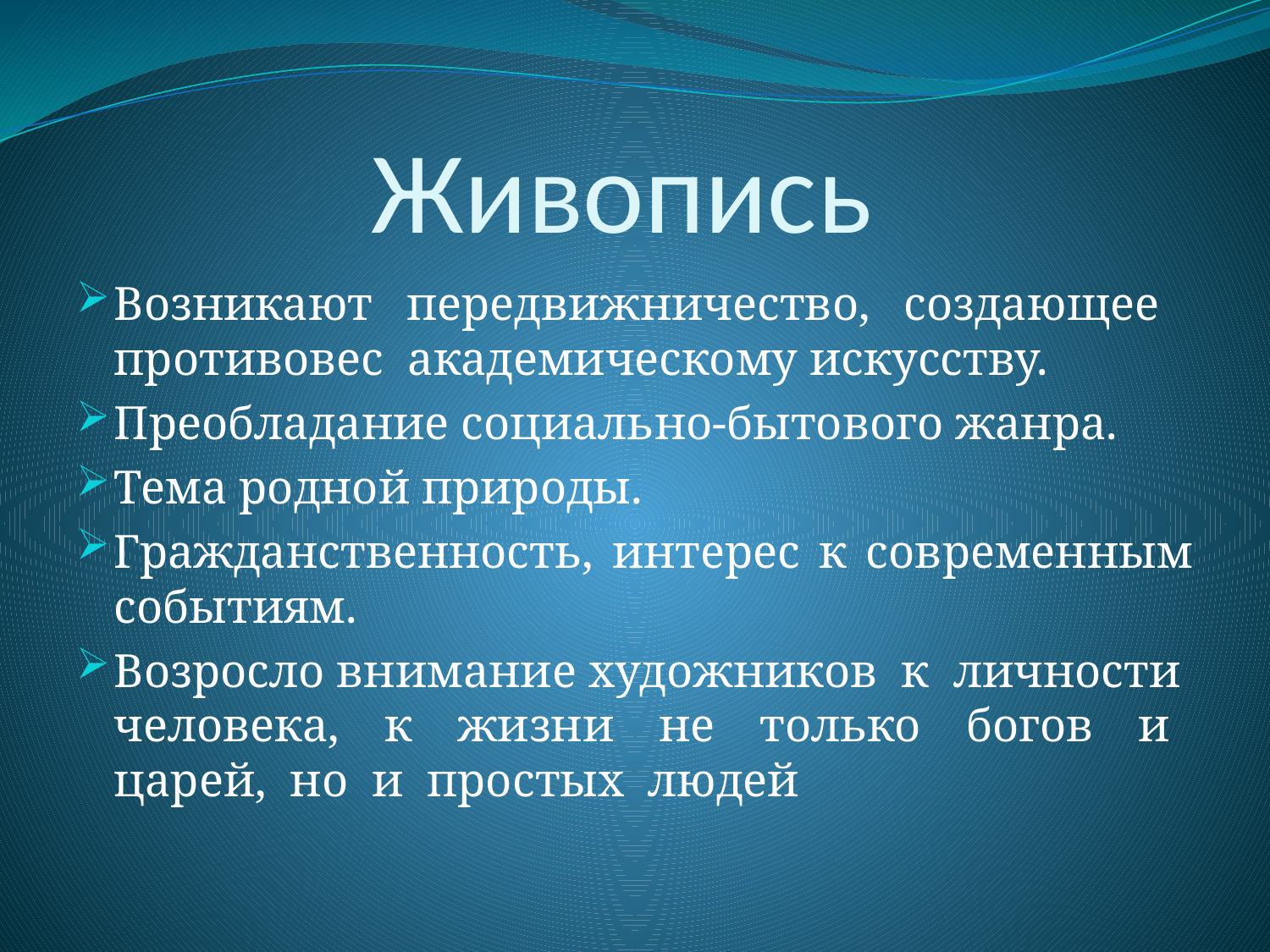

# Живопись
Возникают передвижничество, создающее  противовес  академическому искусству.
Преобладание социально-бытового жанра.
Тема родной природы.
Гражданственность, интерес к современным событиям.
Возросло внимание художников  к  личности  человека,  к  жизни  не  только  богов  и  царей,  но  и  простых  людей